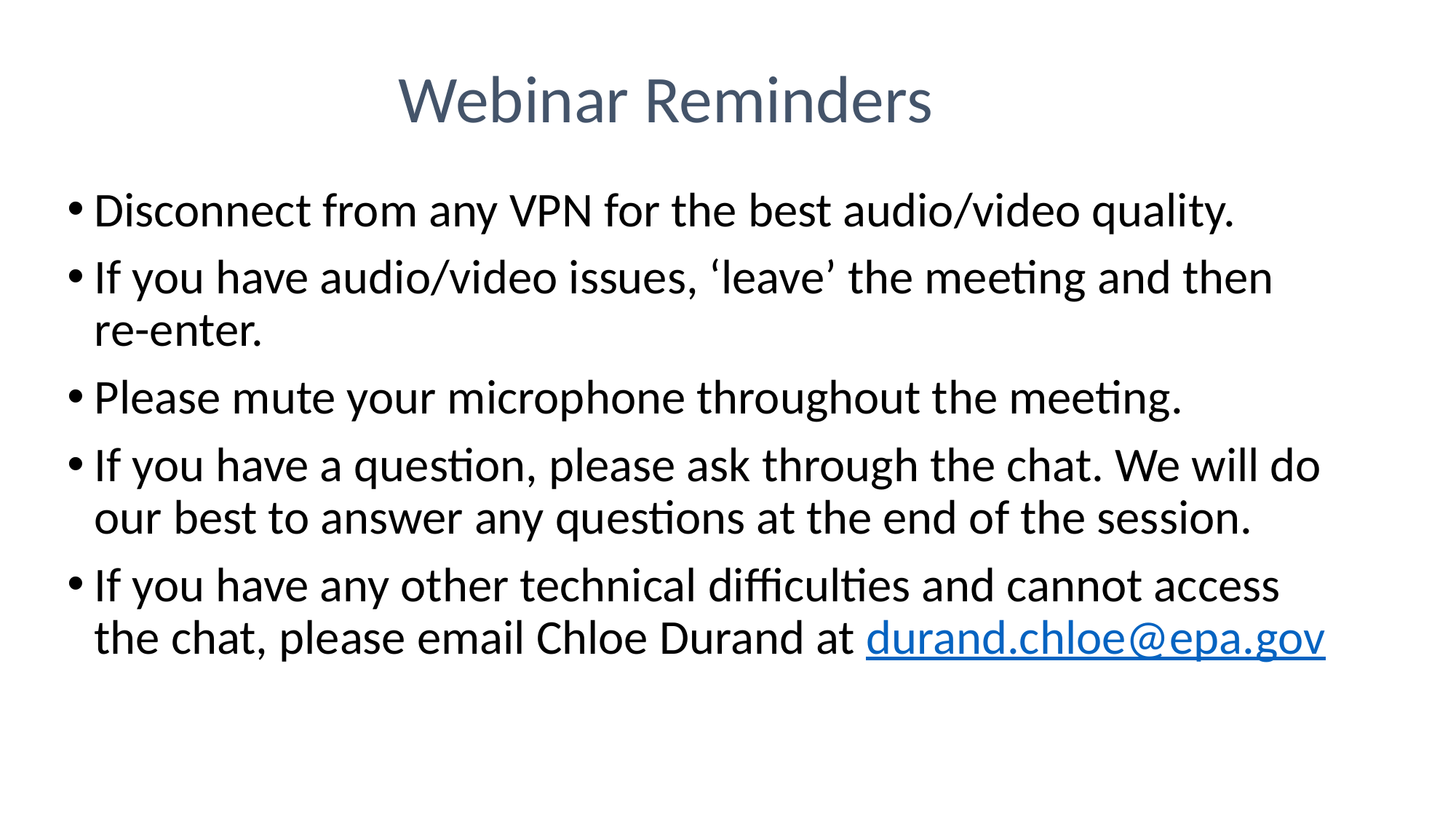

# Webinar Reminders
Disconnect from any VPN for the best audio/video quality.
If you have audio/video issues, ‘leave’ the meeting and then
re-enter.
Please mute your microphone throughout the meeting.
If you have a question, please ask through the chat. We will do our best to answer any questions at the end of the session.
If you have any other technical difficulties and cannot access the chat, please email Chloe Durand at durand.chloe@epa.gov